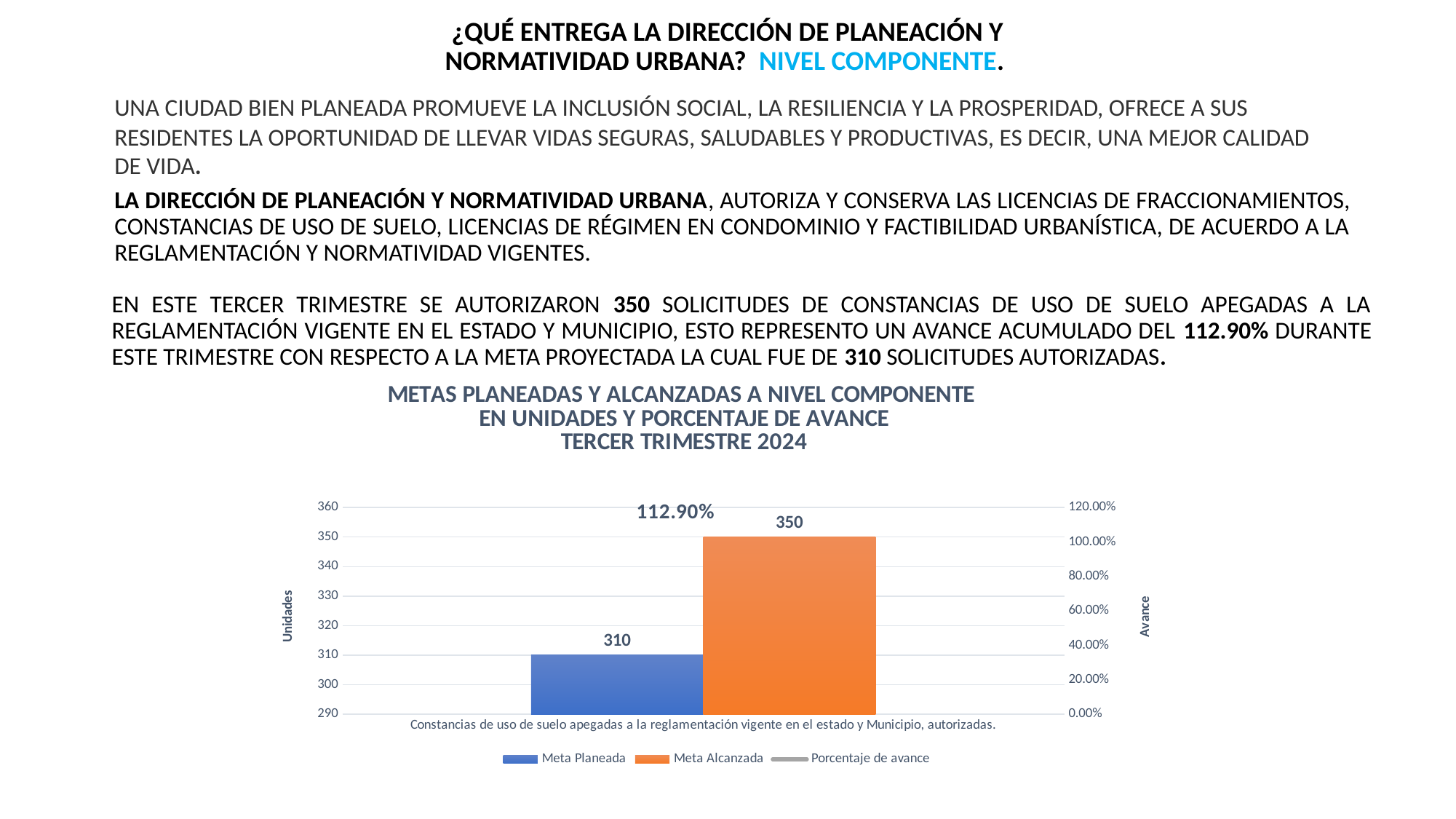

¿QUÉ ENTREGA LA DIRECCIÓN DE PLANEACIÓN Y NORMATIVIDAD URBANA?  NIVEL COMPONENTE.
UNA CIUDAD BIEN PLANEADA PROMUEVE LA INCLUSIÓN SOCIAL, LA RESILIENCIA Y LA PROSPERIDAD, OFRECE A SUS RESIDENTES LA OPORTUNIDAD DE LLEVAR VIDAS SEGURAS, SALUDABLES Y PRODUCTIVAS, ES DECIR, UNA MEJOR CALIDAD DE VIDA.
LA DIRECCIÓN DE PLANEACIÓN Y NORMATIVIDAD URBANA, AUTORIZA Y CONSERVA LAS LICENCIAS DE FRACCIONAMIENTOS, CONSTANCIAS DE USO DE SUELO, LICENCIAS DE RÉGIMEN EN CONDOMINIO Y FACTIBILIDAD URBANÍSTICA, DE ACUERDO A LA REGLAMENTACIÓN Y NORMATIVIDAD VIGENTES.
EN ESTE TERCER TRIMESTRE SE AUTORIZARON 350 SOLICITUDES DE CONSTANCIAS DE USO DE SUELO APEGADAS A LA REGLAMENTACIÓN VIGENTE EN EL ESTADO Y MUNICIPIO, ESTO REPRESENTO UN AVANCE ACUMULADO DEL 112.90% DURANTE ESTE TRIMESTRE CON RESPECTO A LA META PROYECTADA LA CUAL FUE DE 310 SOLICITUDES AUTORIZADAS.

### Chart: METAS PLANEADAS Y ALCANZADAS A NIVEL COMPONENTE
EN UNIDADES Y PORCENTAJE DE AVANCE
TERCER TRIMESTRE 2024

| Category | Meta Planeada | Meta Alcanzada |  |
|---|---|---|---|
| Constancias de uso de suelo apegadas a la reglamentación vigente en el estado y Municipio, autorizadas. | 310.0 | 350.0 | 1.1290322580645162 |